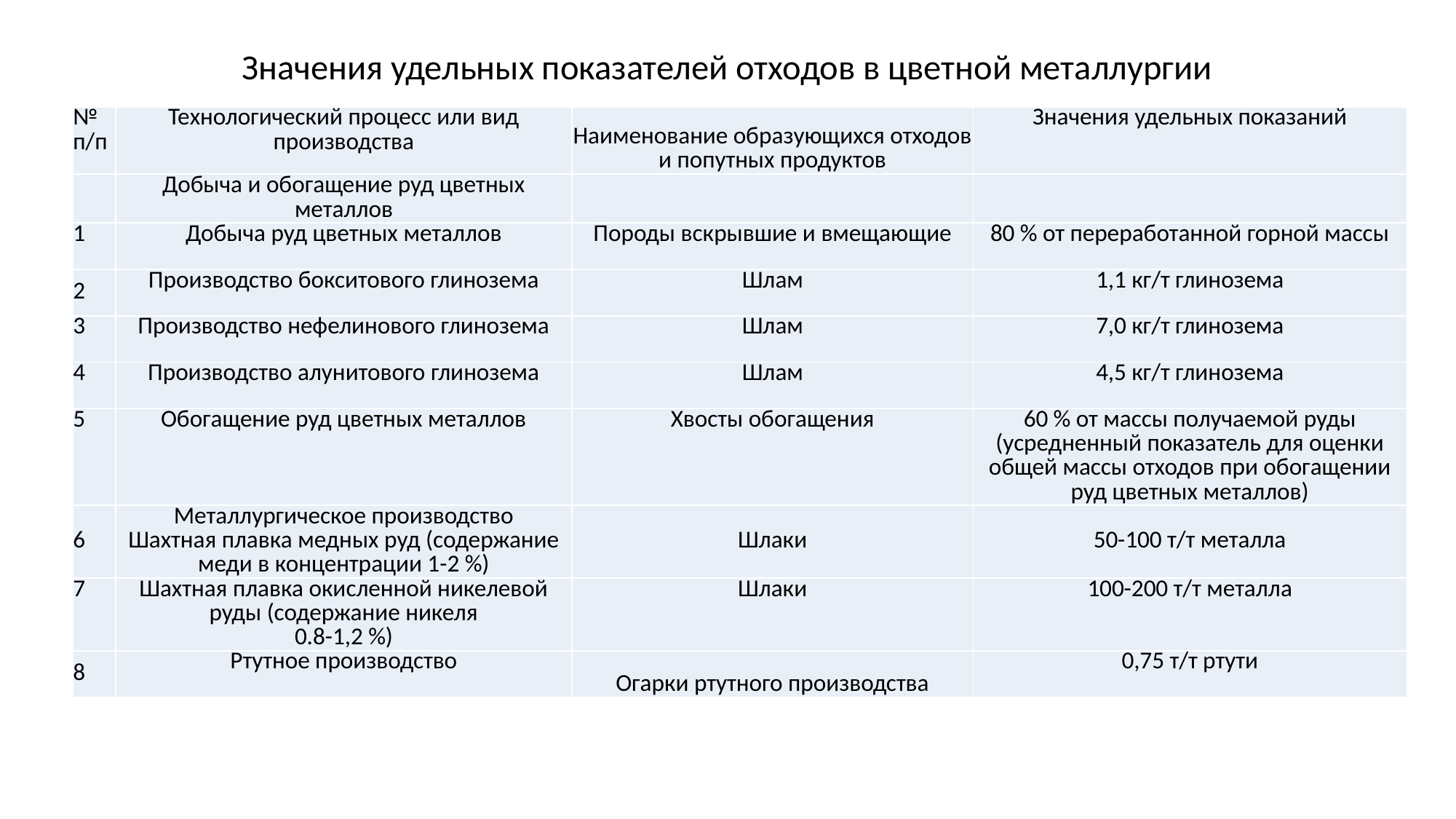

# Значения удельных показателей отходов в цветной металлургии
| № п/п | Технологический процесс или вид производства | Наименование образующихся отходов и попутных продуктов | Значения удельных показаний |
| --- | --- | --- | --- |
|  | Добыча и обогащение руд цветных металлов |  |  |
| 1 | Добыча руд цветных металлов | Породы вскрывшие и вмещающие | 80 % от переработанной горной массы |
| 2 | Производство бокситового глинозема | Шлам | 1,1 кг/т глинозема |
| 3 | Производство нефелинового глинозема | Шлам | 7,0 кг/т глинозема |
| 4 | Производство алунитового глинозема | Шлам | 4,5 кг/т глинозема |
| 5 | Обогащение руд цветных металлов | Хвосты обогащения | 60 % от массы получаемой руды (усредненный показатель для оценки общей массы отходов при обогащении руд цветных металлов) |
| 6 | Металлургическое производство Шахтная плавка медных руд (содержание меди в концентрации 1-2 %) | Шлаки | 50-100 т/т металла |
| 7 | Шахтная плавка окисленной никелевой руды (содержание никеля 0.8-1,2 %) | Шлаки | 100-200 т/т металла |
| 8 | Ртутное производство | Огарки ртутного производства | 0,75 т/т ртути |